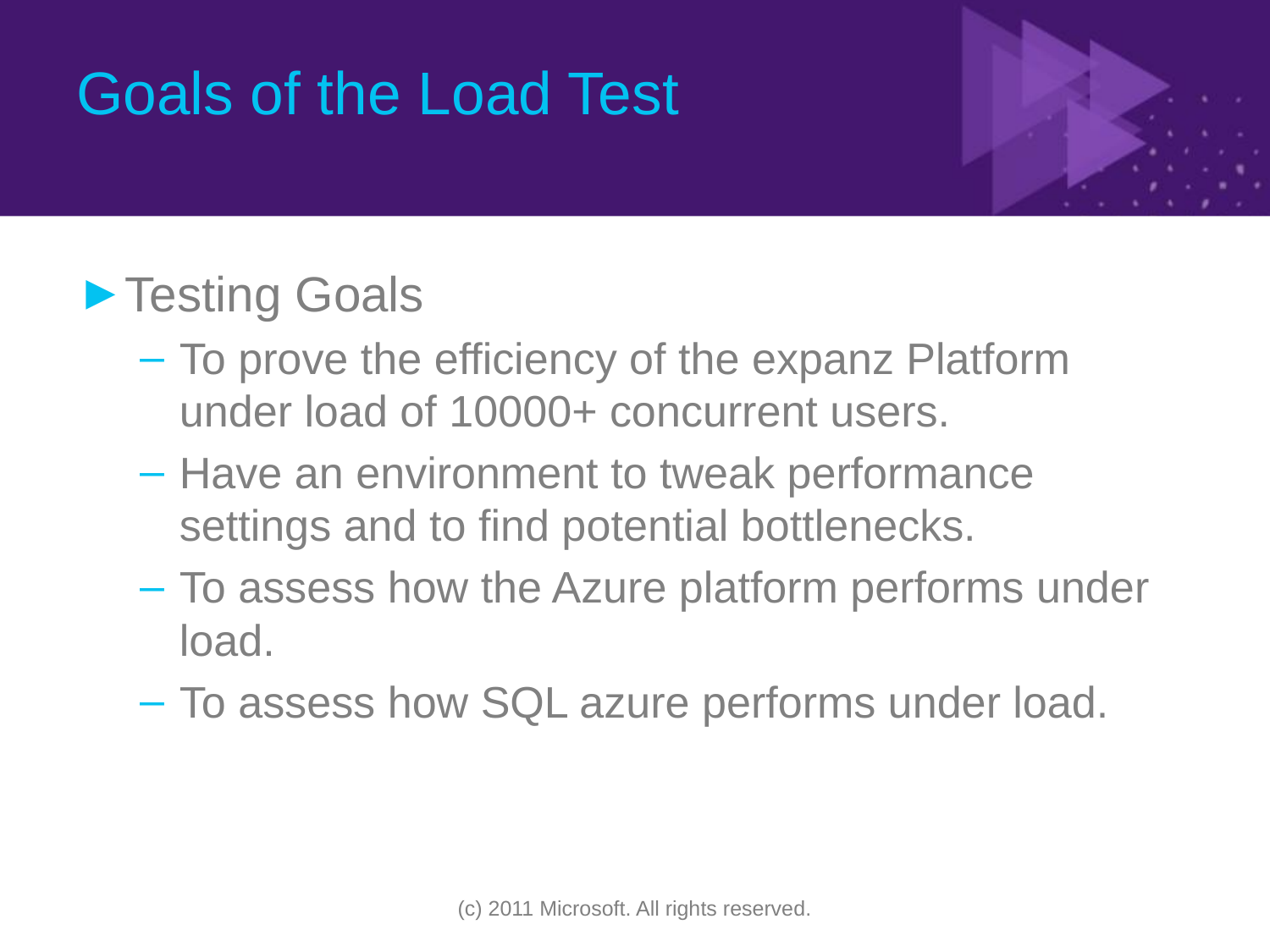

# Goals of the Load Test
Testing Goals
To prove the efficiency of the expanz Platform under load of 10000+ concurrent users.
Have an environment to tweak performance settings and to find potential bottlenecks.
To assess how the Azure platform performs under load.
To assess how SQL azure performs under load.
(c) 2011 Microsoft. All rights reserved.